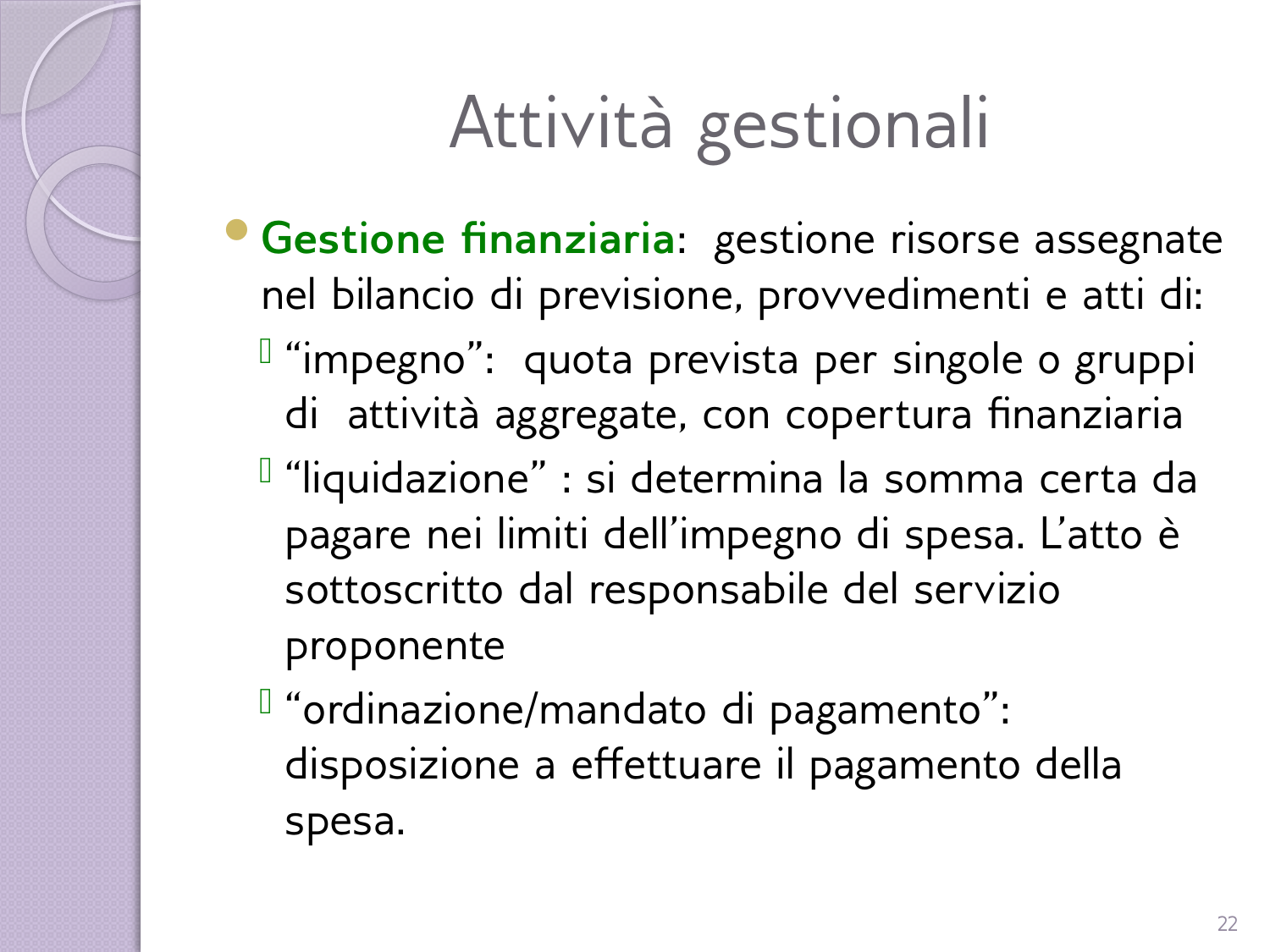

# Attività gestionali
Gestione finanziaria:  gestione risorse assegnate nel bilancio di previsione, provvedimenti e atti di:
“impegno”:  quota prevista per singole o gruppi di  attività aggregate, con copertura finanziaria
“liquidazione” : si determina la somma certa da pagare nei limiti dell’impegno di spesa. L’atto è sottoscritto dal responsabile del servizio proponente
“ordinazione/mandato di pagamento”: disposizione a effettuare il pagamento della spesa.

22